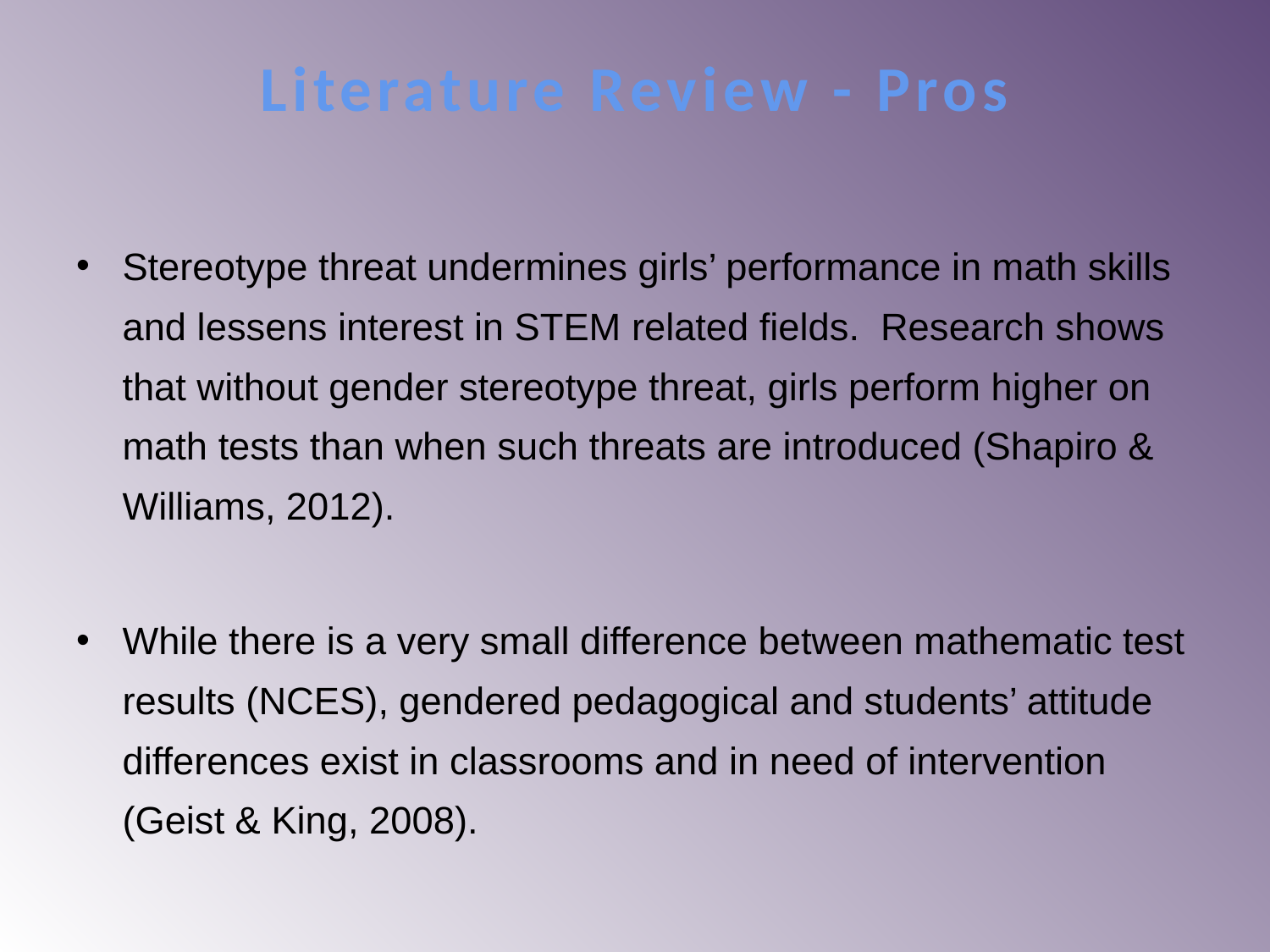

# Literature Review - Pros
Stereotype threat undermines girls’ performance in math skills and lessens interest in STEM related fields.  Research shows that without gender stereotype threat, girls perform higher on math tests than when such threats are introduced (Shapiro & Williams, 2012).

While there is a very small difference between mathematic test results (NCES), gendered pedagogical and students’ attitude differences exist in classrooms and in need of intervention (Geist & King, 2008).